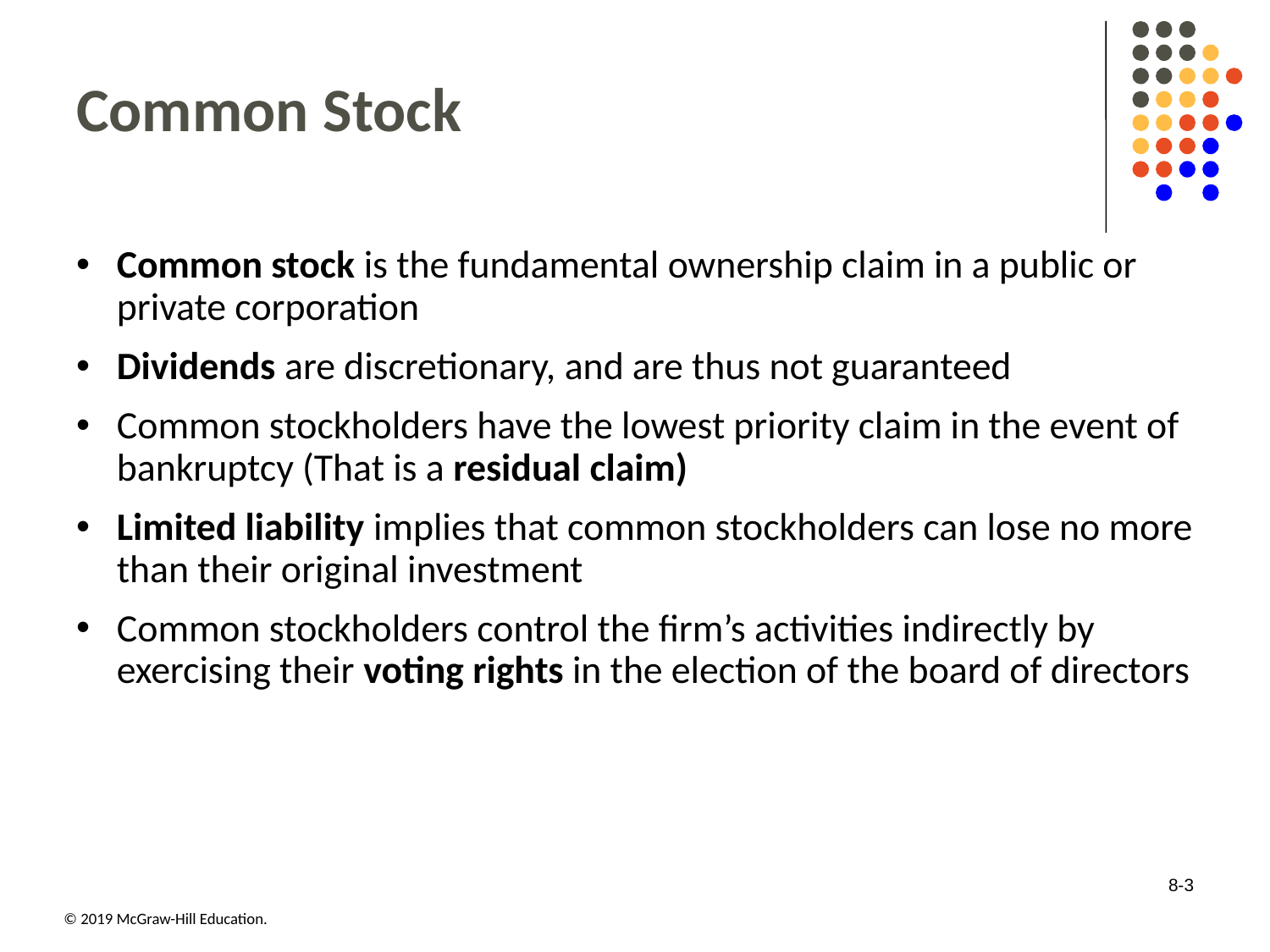

# Common Stock
Common stock is the fundamental ownership claim in a public or private corporation
Dividends are discretionary, and are thus not guaranteed
Common stockholders have the lowest priority claim in the event of bankruptcy (That is a residual claim)
Limited liability implies that common stockholders can lose no more than their original investment
Common stockholders control the firm’s activities indirectly by exercising their voting rights in the election of the board of directors
8-3